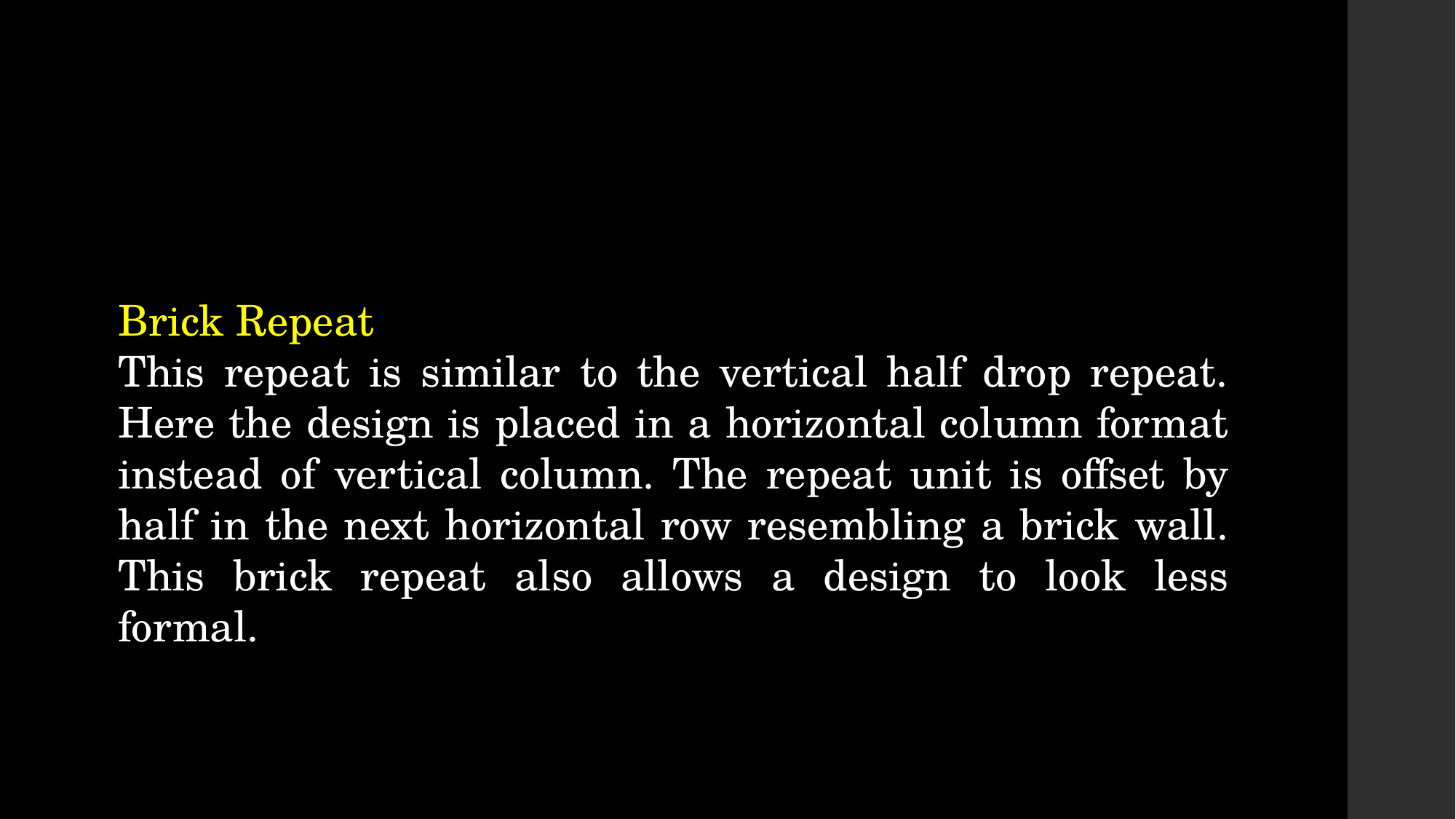

Brick Repeat
This repeat is similar to the vertical half drop repeat. Here the design is placed in a horizontal column format instead of vertical column. The repeat unit is offset by half in the next horizontal row resembling a brick wall. This brick repeat also allows a design to look less formal.